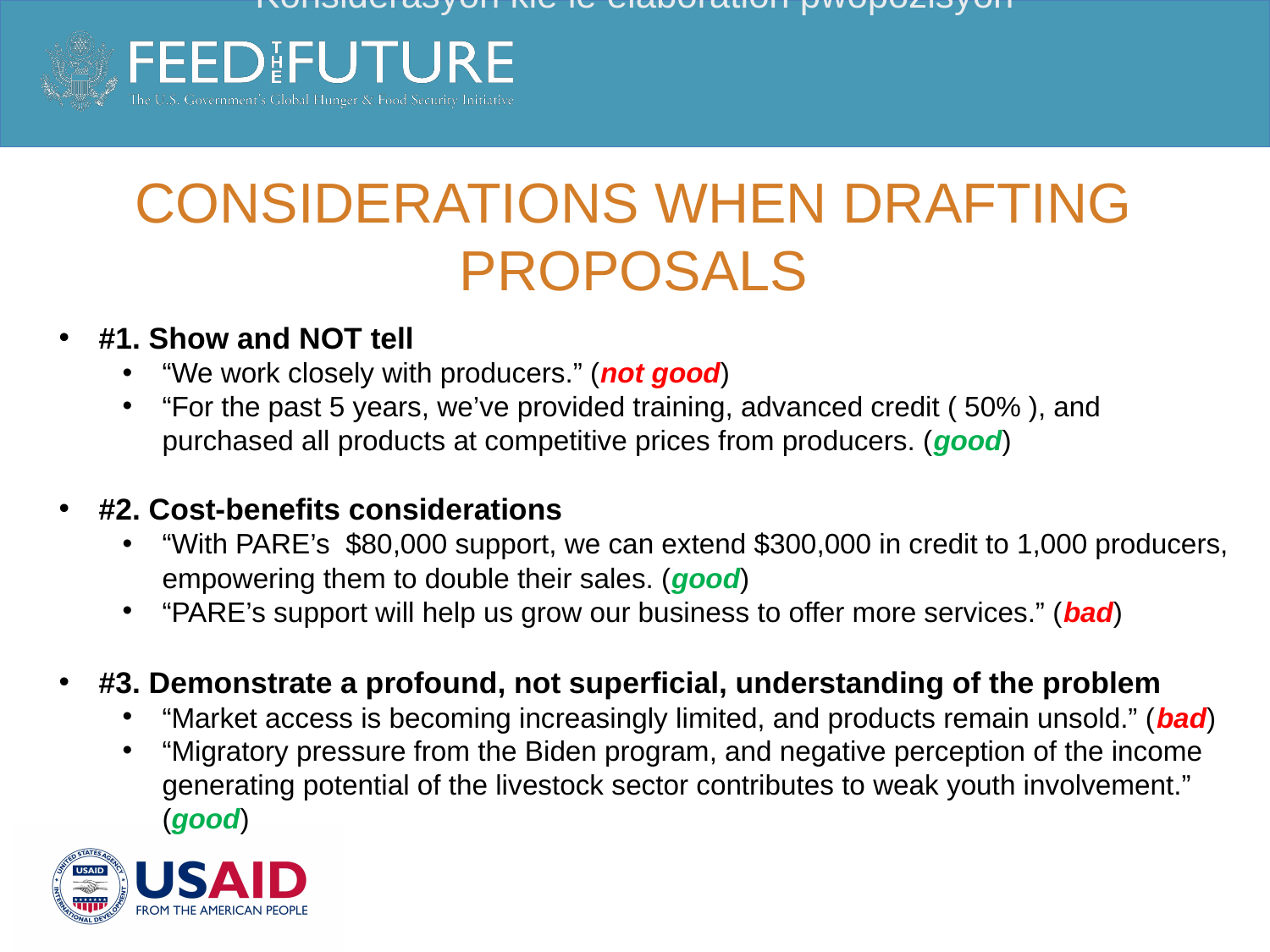

Konsiderasyon kle lè élaboration pwopozisyon

# Considerations when Drafting Proposals
#1. Show and NOT tell
“We work closely with producers.” (not good)
“For the past 5 years, we’ve provided training, advanced credit ( 50% ), and purchased all products at competitive prices from producers. (good)

#2. Cost-benefits considerations
“With PARE’s  $80,000 support, we can extend $300,000 in credit to 1,000 producers,  empowering them to double their sales. (good)
“PARE’s support will help us grow our business to offer more services.” (bad)

#3. Demonstrate a profound, not superficial, understanding of the problem
“Market access is becoming increasingly limited, and products remain unsold.” (bad)
“Migratory pressure from the Biden program, and negative perception of the income generating potential of the livestock sector contributes to weak youth involvement.” (good)